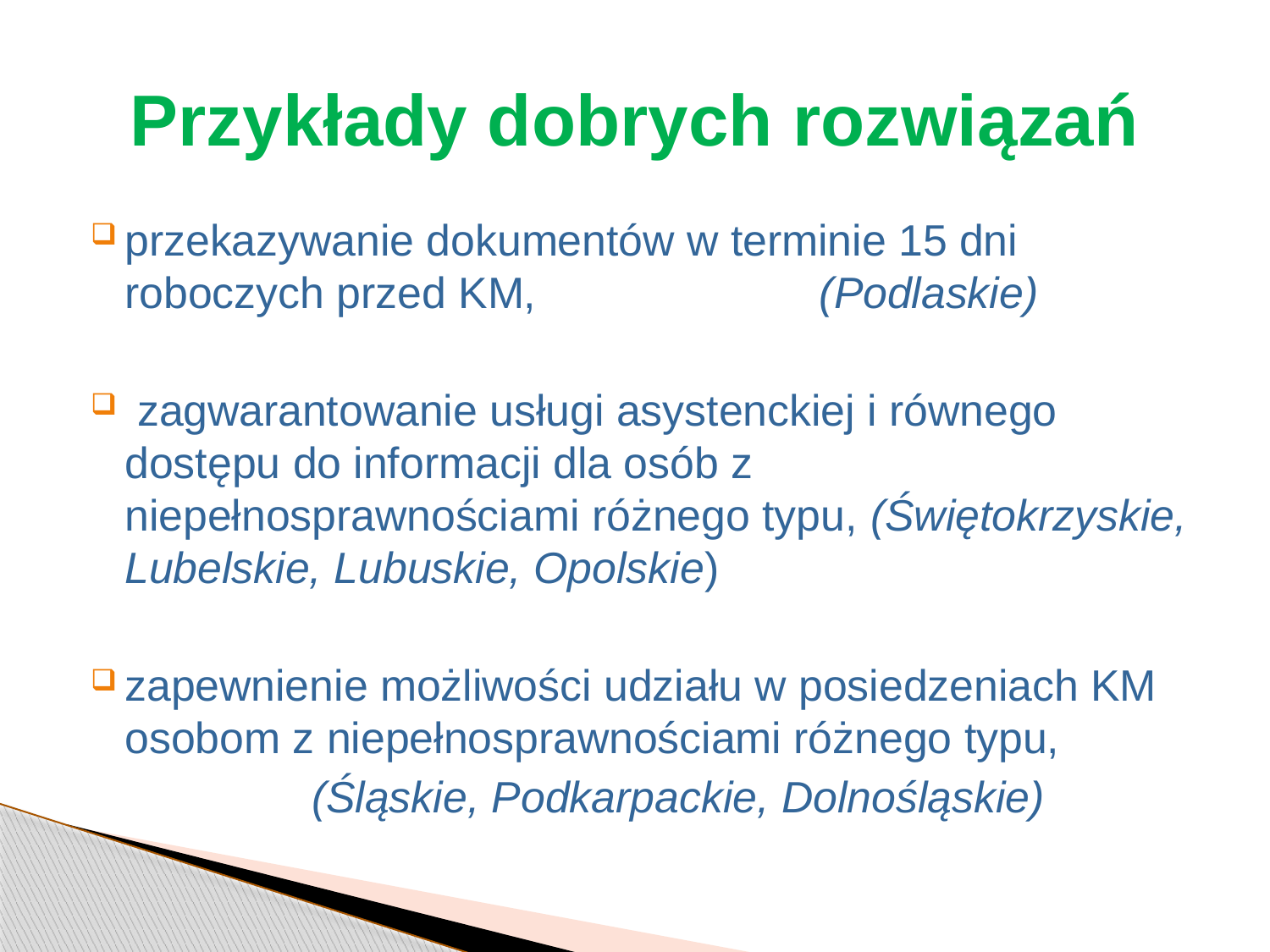

# Przykłady dobrych rozwiązań
przekazywanie dokumentów w terminie 15 dni roboczych przed KM,                       (Podlaskie)

 zagwarantowanie usługi asystenckiej i równego dostępu do informacji dla osób z niepełnosprawnościami różnego typu, (Świętokrzyskie, Lubelskie, Lubuskie, Opolskie)

zapewnienie możliwości udziału w posiedzeniach KM osobom z niepełnosprawnościami różnego typu,
                  (Śląskie, Podkarpackie, Dolnośląskie)